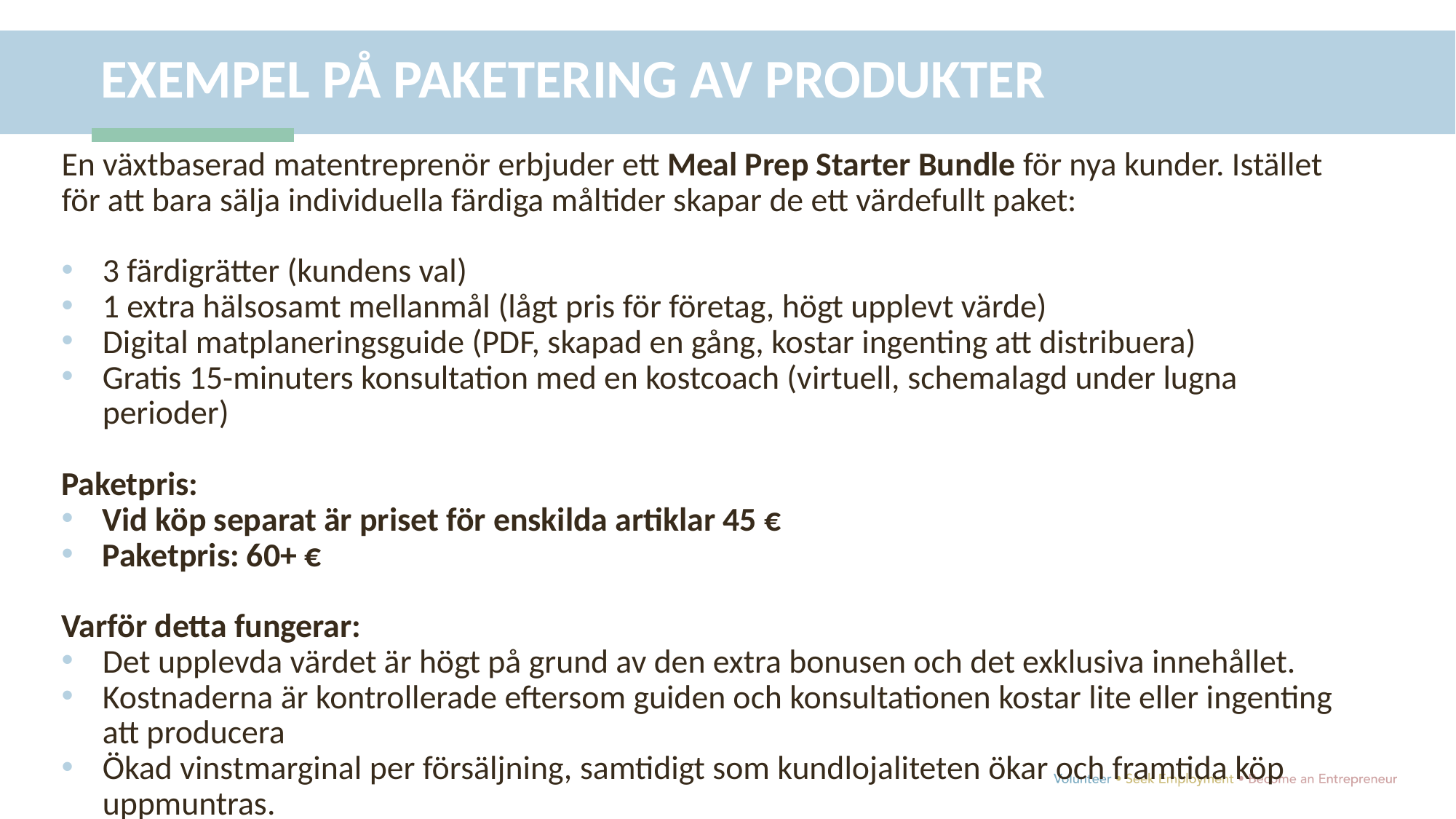

EXEMPEL PÅ PAKETERING AV PRODUKTER
En växtbaserad matentreprenör erbjuder ett Meal Prep Starter Bundle för nya kunder. Istället för att bara sälja individuella färdiga måltider skapar de ett värdefullt paket:

3 färdigrätter (kundens val)
1 extra hälsosamt mellanmål (lågt pris för företag, högt upplevt värde)
Digital matplaneringsguide (PDF, skapad en gång, kostar ingenting att distribuera)
Gratis 15-minuters konsultation med en kostcoach (virtuell, schemalagd under lugna perioder)

Paketpris:
Vid köp separat är priset för enskilda artiklar 45 €
Paketpris: 60+ €

Varför detta fungerar:
Det upplevda värdet är högt på grund av den extra bonusen och det exklusiva innehållet.
Kostnaderna är kontrollerade eftersom guiden och konsultationen kostar lite eller ingenting att producera
Ökad vinstmarginal per försäljning, samtidigt som kundlojaliteten ökar och framtida köp uppmuntras.